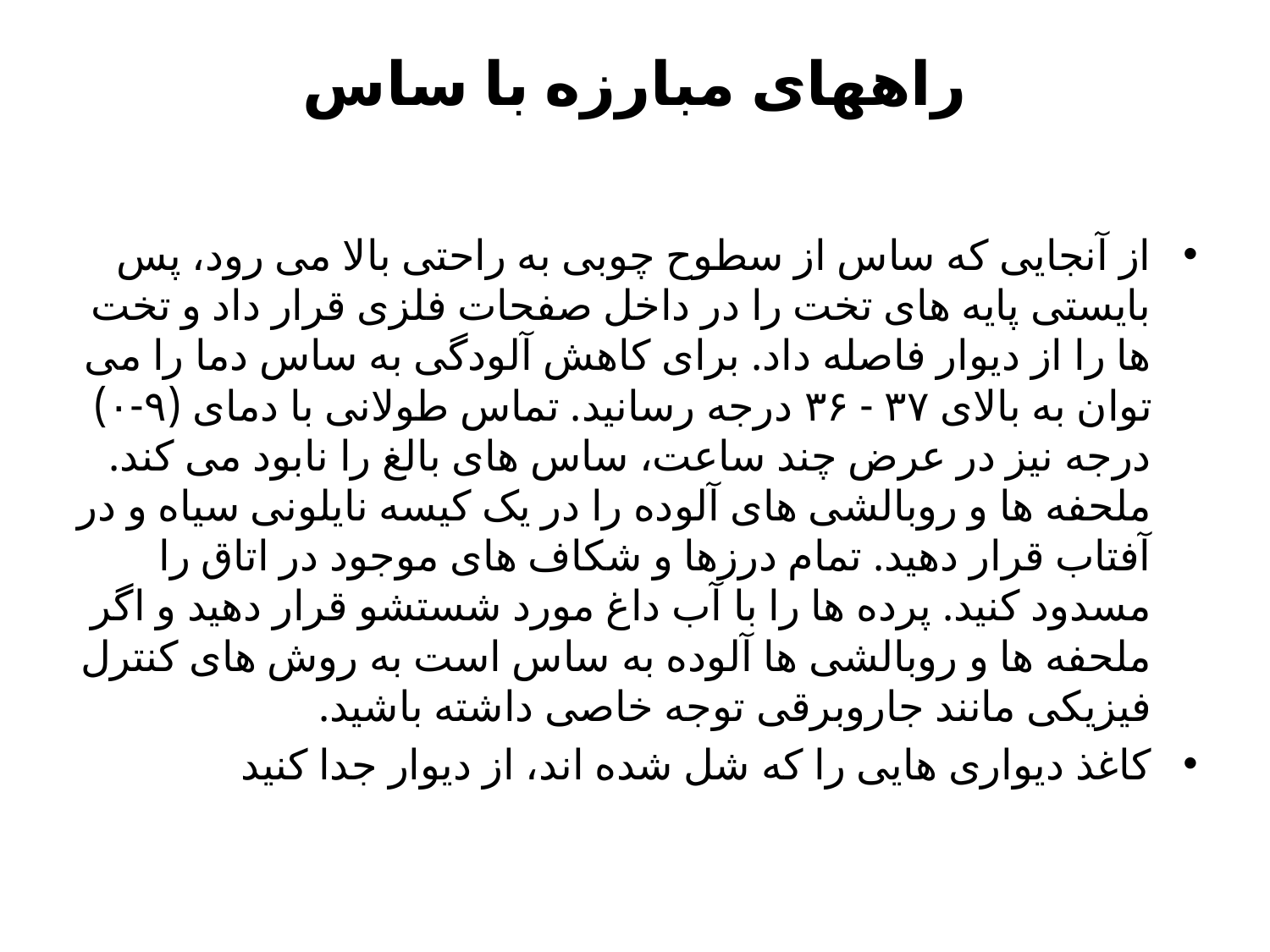

# راههای مبارزه با ساس
از آنجایی که ساس از سطوح چوبی به راحتی بالا می رود، پس بایستی پایه های تخت را در داخل صفحات فلزی قرار داد و تخت ها را از دیوار فاصله داد. برای کاهش آلودگی به ساس دما را می توان به بالای ۳۷ - ۳۶ درجه رسانید. تماس طولانی با دمای (۹-۰) درجه نیز در عرض چند ساعت، ساس های بالغ را نابود می کند. ملحفه ها و روبالشی های آلوده را در یک کیسه نایلونی سیاه و در آفتاب قرار دهید. تمام درزها و شکاف های موجود در اتاق را مسدود کنید. پرده ها را با آب داغ مورد شستشو قرار دهید و اگر ملحفه ها و روبالشی ها آلوده به ساس است به روش های کنترل فیزیکی مانند جاروبرقی توجه خاصی داشته باشید.
کاغذ دیواری هایی را که شل شده اند، از دیوار جدا کنید